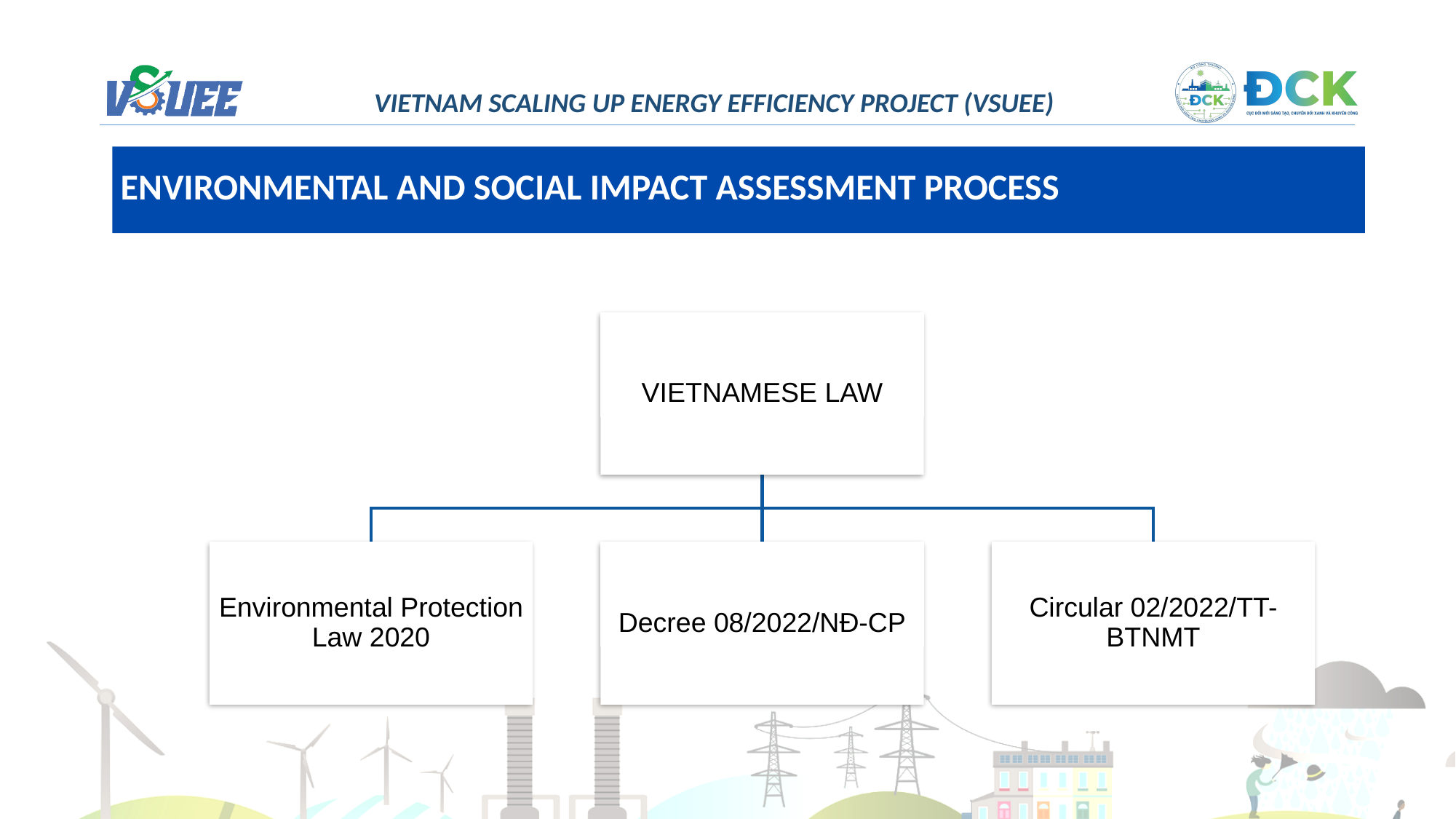

ENVIRONMENTAL AND SOCIAL IMPACT ASSESSMENT PROCESS
VIETNAMESE LAW
Environmental Protection Law 2020
Decree 08/2022/NĐ-CP
Circular 02/2022/TT-BTNMT